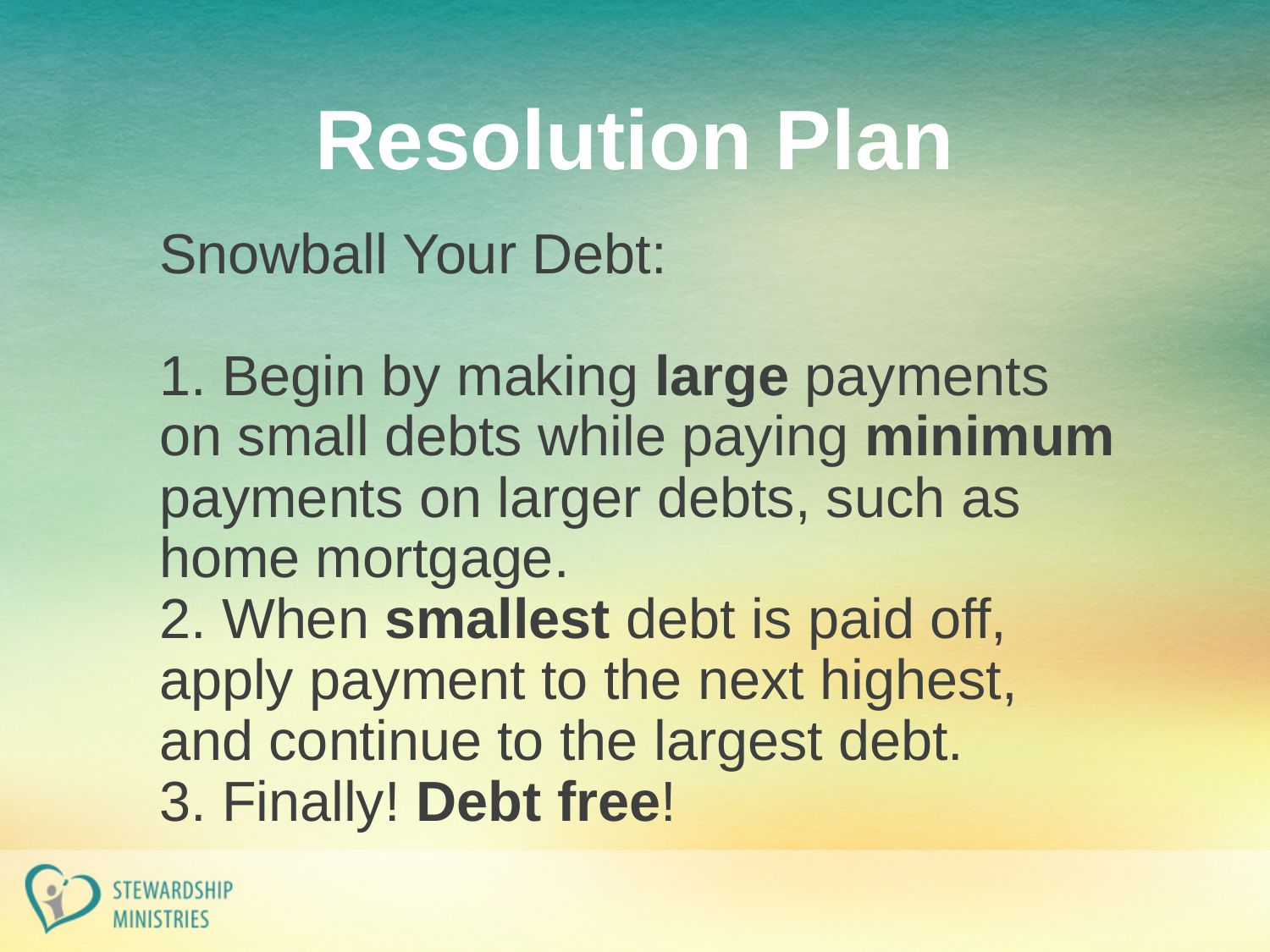

# Resolution Plan
Snowball Your Debt:

1. Begin by making large payments on small debts while paying minimum payments on larger debts, such as home mortgage.
2. When smallest debt is paid off, apply payment to the next highest, and continue to the largest debt.
3. Finally! Debt free!